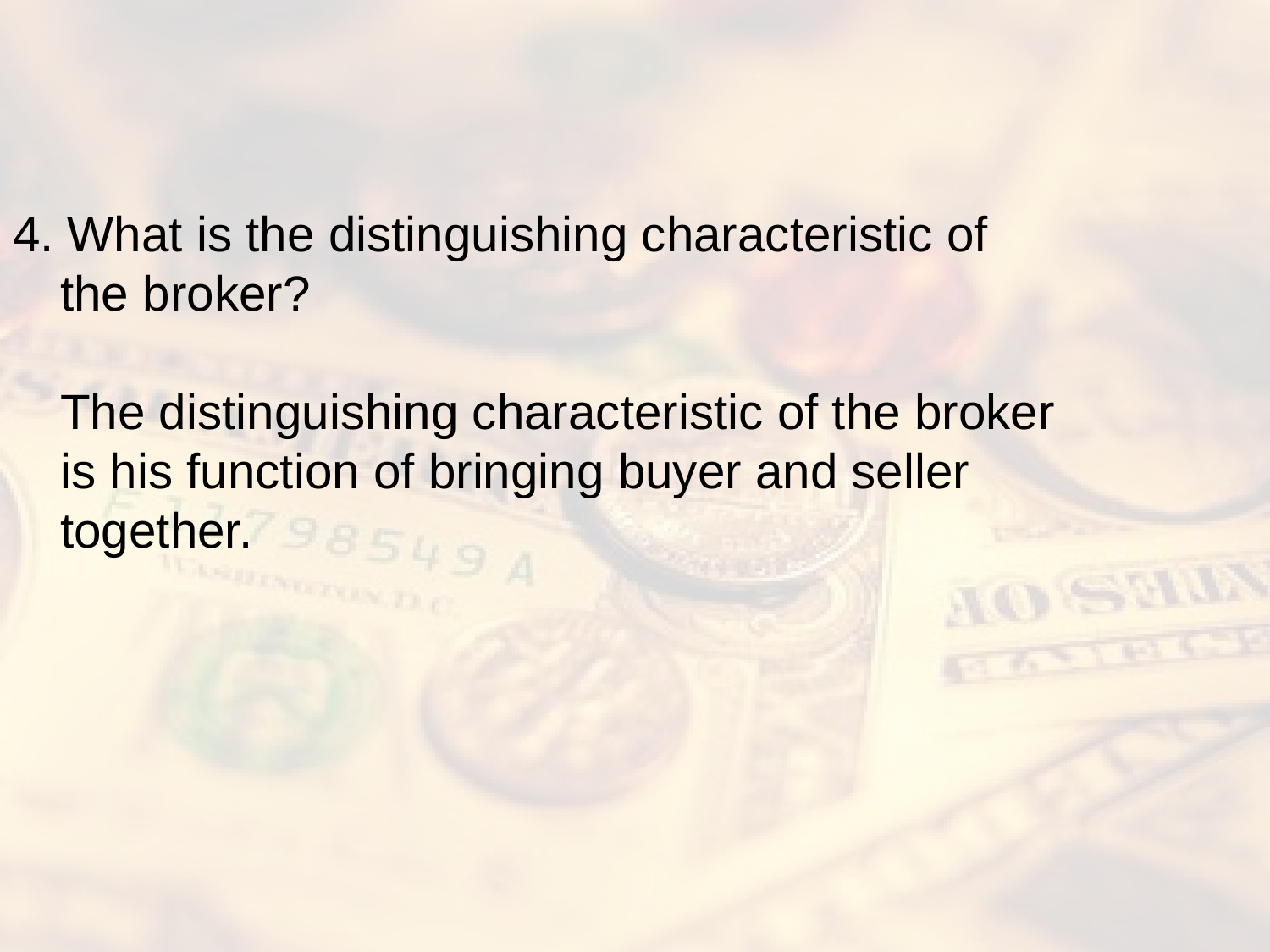

#
4. What is the distinguishing characteristic of the broker?
The distinguishing characteristic of the broker is his function of bringing buyer and seller together.